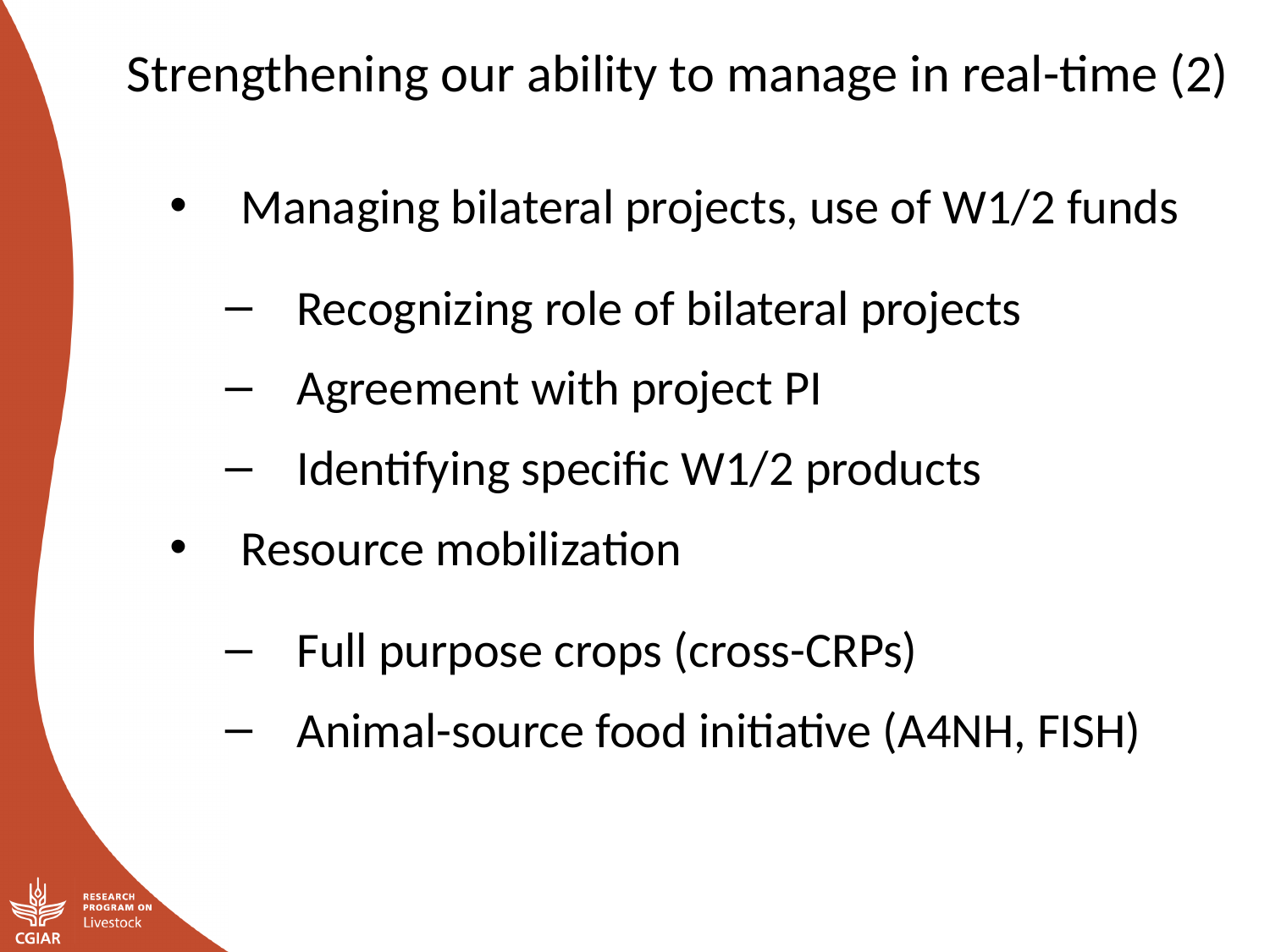

Strengthening our ability to manage in real-time (2)
Managing bilateral projects, use of W1/2 funds
Recognizing role of bilateral projects
Agreement with project PI
Identifying specific W1/2 products
Resource mobilization
Full purpose crops (cross-CRPs)
Animal-source food initiative (A4NH, FISH)